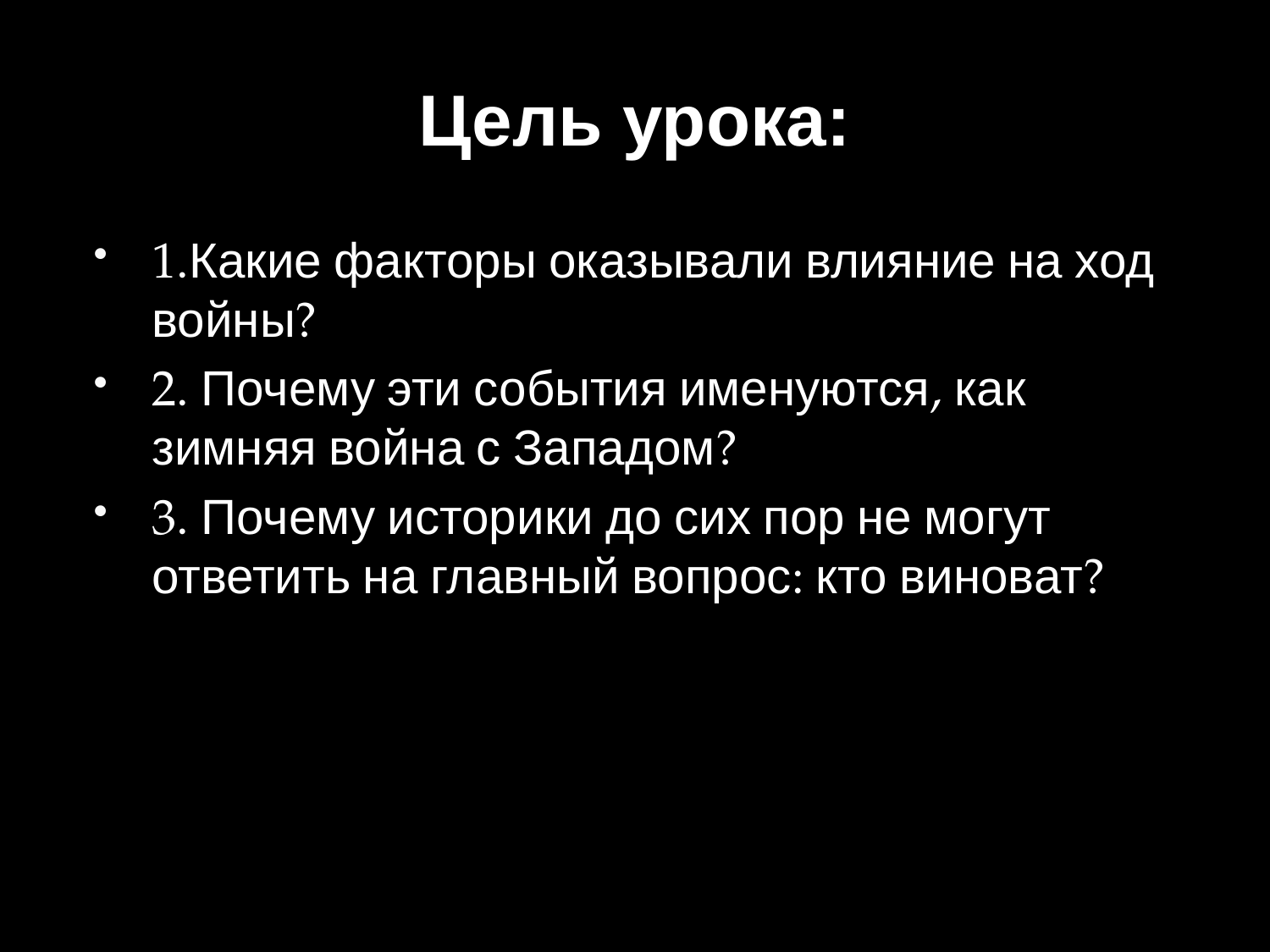

# Цель урока:
1.Какие факторы оказывали влияние на ход войны?
2. Почему эти события именуются, как зимняя война с Западом?
3. Почему историки до сих пор не могут ответить на главный вопрос: кто виноват?